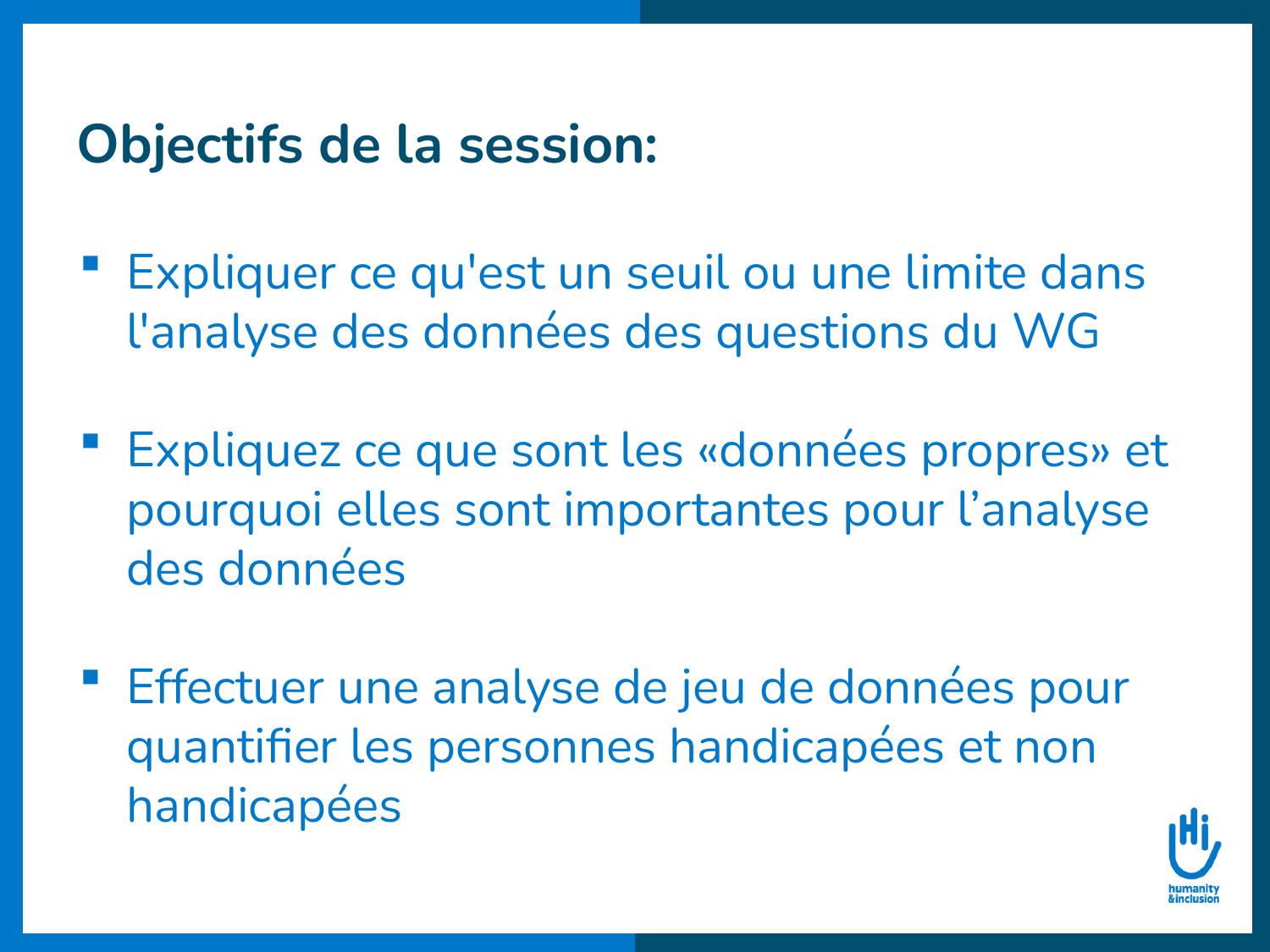

# Objectifs de la session:
Expliquer ce qu'est un seuil ou une limite dans l'analyse des données des questions du WG

Expliquez ce que sont les «données propres» et pourquoi elles sont importantes pour l’analyse des données

Effectuer une analyse de jeu de données pour quantifier les personnes handicapées et non handicapées